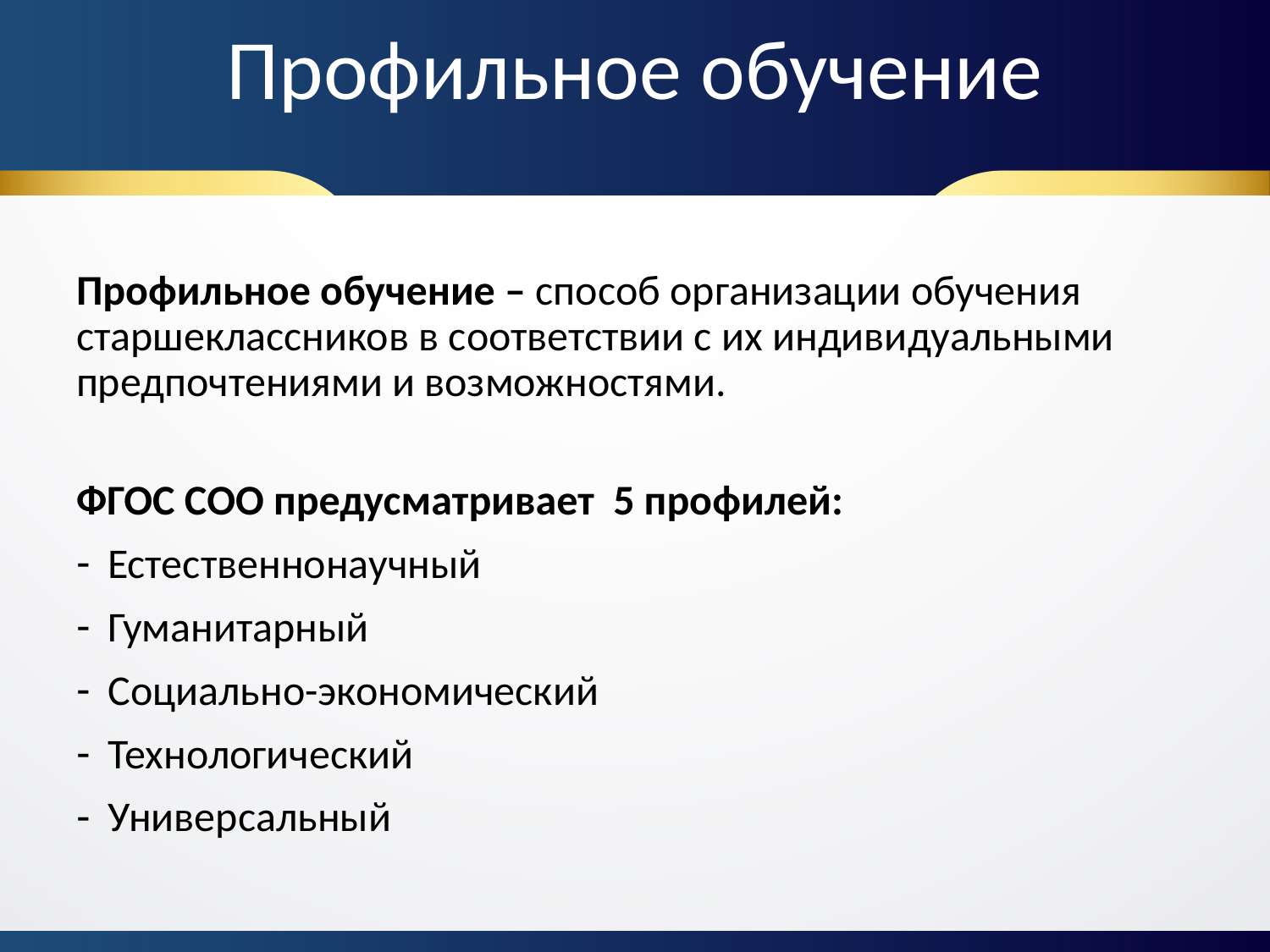

# Профильное обучение

Профильное обучение – способ организации обучения старшеклассников в соответствии с их индивидуальными предпочтениями и возможностями.

ФГОС СОО предусматривает  5 профилей:
Естественнонаучный
Гуманитарный
Социально-экономический
Технологический
Универсальный